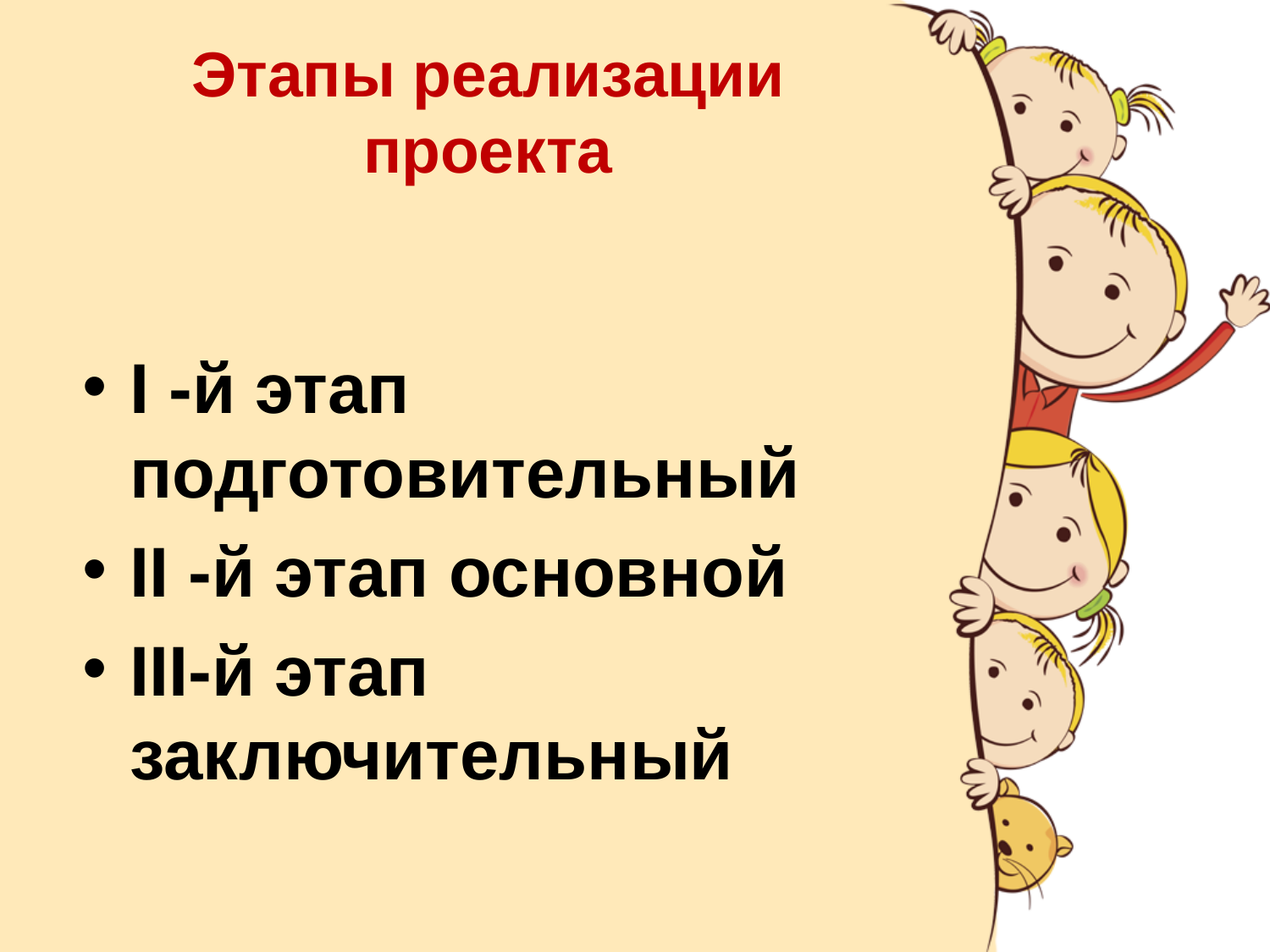

# Этапы реализации проекта

I -й этап подготовительный
II -й этап основной
III-й этап заключительный